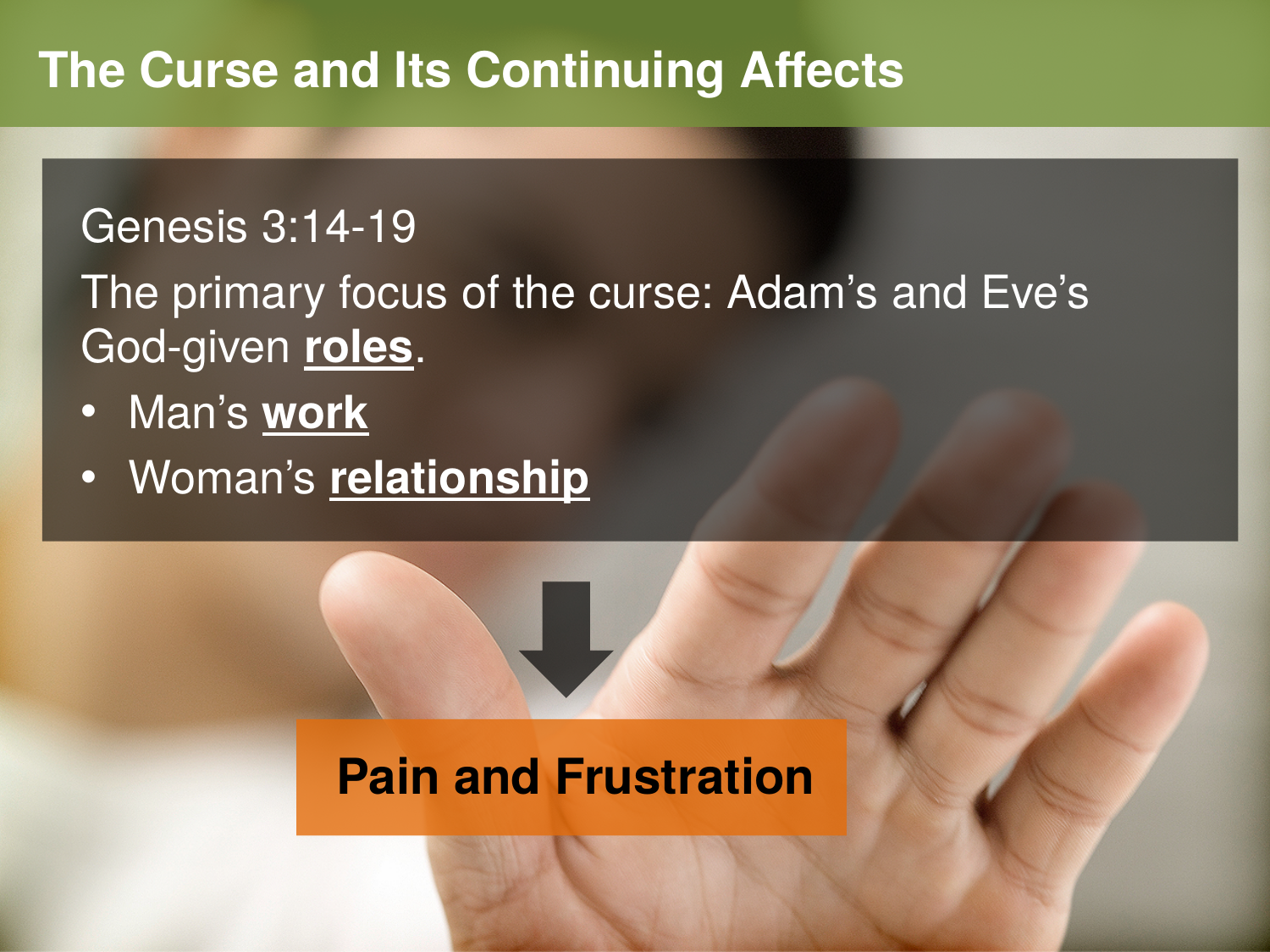

The Curse and Its Continuing Affects
Genesis 3:14-19
The primary focus of the curse: Adam’s and Eve’s God-given roles.
Man’s work
Woman’s relationship

Pain and Frustration